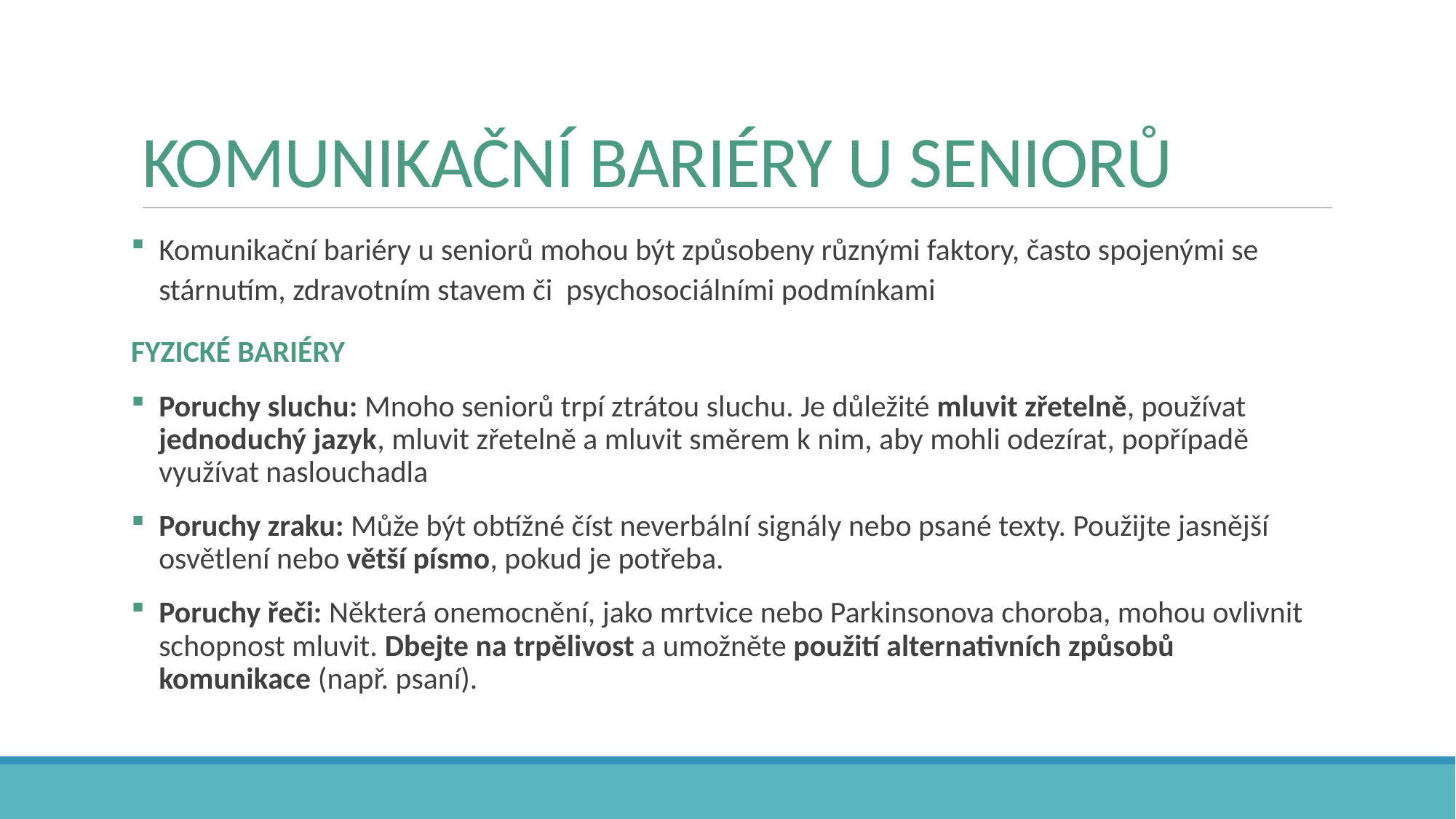

# KOMUNIKAČNÍ BARIÉRY U SENIORŮ
Komunikační bariéry u seniorů mohou být způsobeny různými faktory, často spojenými se stárnutím, zdravotním stavem či  psychosociálními podmínkami
FYZICKÉ BARIÉRY
Poruchy sluchu: Mnoho seniorů trpí ztrátou sluchu. Je důležité mluvit zřetelně, používat jednoduchý jazyk, mluvit zřetelně a mluvit směrem k nim, aby mohli odezírat, popřípadě využívat naslouchadla
Poruchy zraku: Může být obtížné číst neverbální signály nebo psané texty. Použijte jasnější osvětlení nebo větší písmo, pokud je potřeba.
Poruchy řeči: Některá onemocnění, jako mrtvice nebo Parkinsonova choroba, mohou ovlivnit schopnost mluvit. Dbejte na trpělivost a umožněte použití alternativních způsobů komunikace (např. psaní).